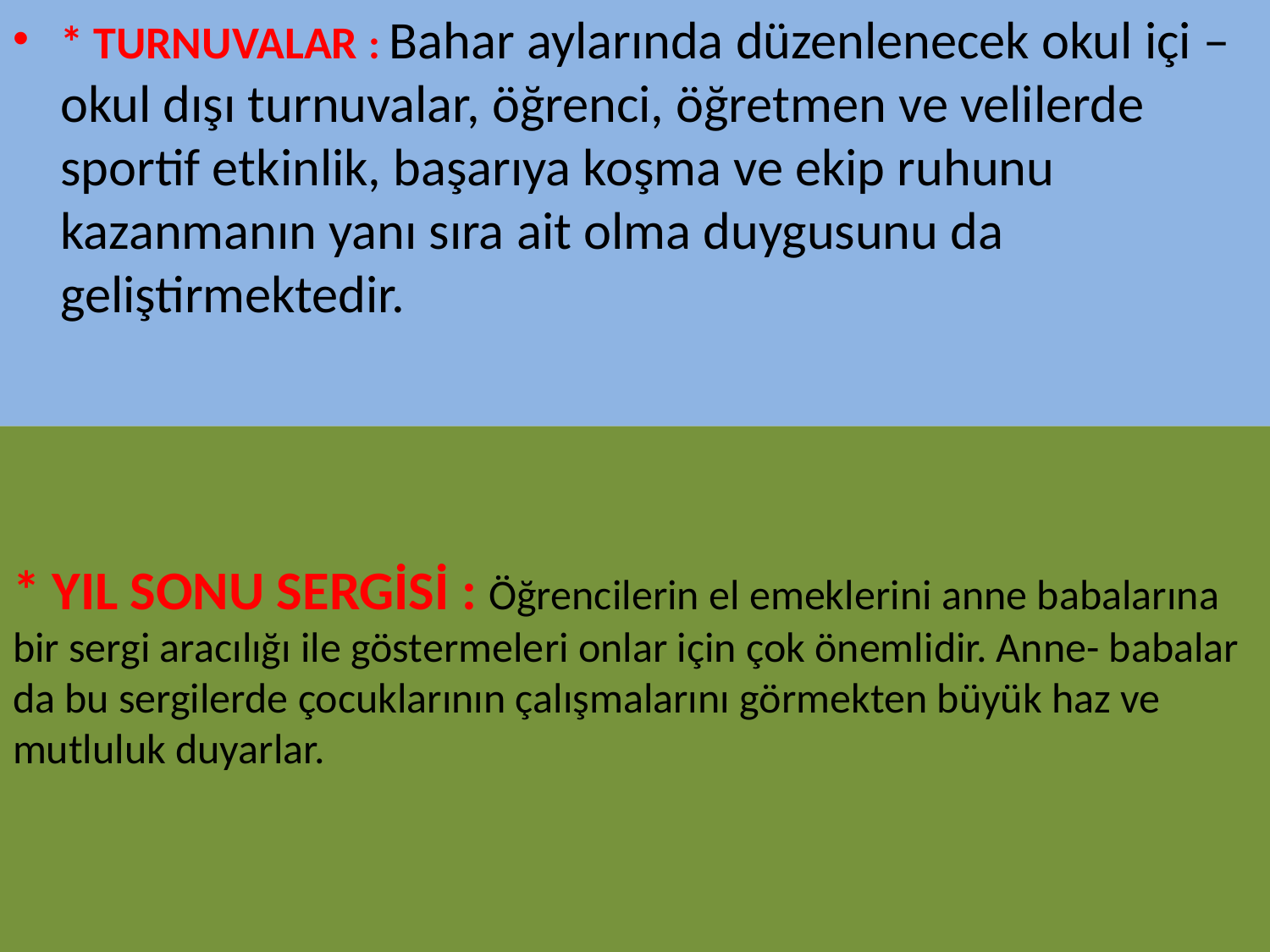

* TURNUVALAR : Bahar aylarında düzenlenecek okul içi – okul dışı turnuvalar, öğrenci, öğretmen ve velilerde sportif etkinlik, başarıya koşma ve ekip ruhunu kazanmanın yanı sıra ait olma duygusunu da geliştirmektedir.
* YIL SONU SERGİSİ : Öğrencilerin el emeklerini anne babalarına bir sergi aracılığı ile göstermeleri onlar için çok önemlidir. Anne- babalar da bu sergilerde çocuklarının çalışmalarını görmekten büyük haz ve mutluluk duyarlar.